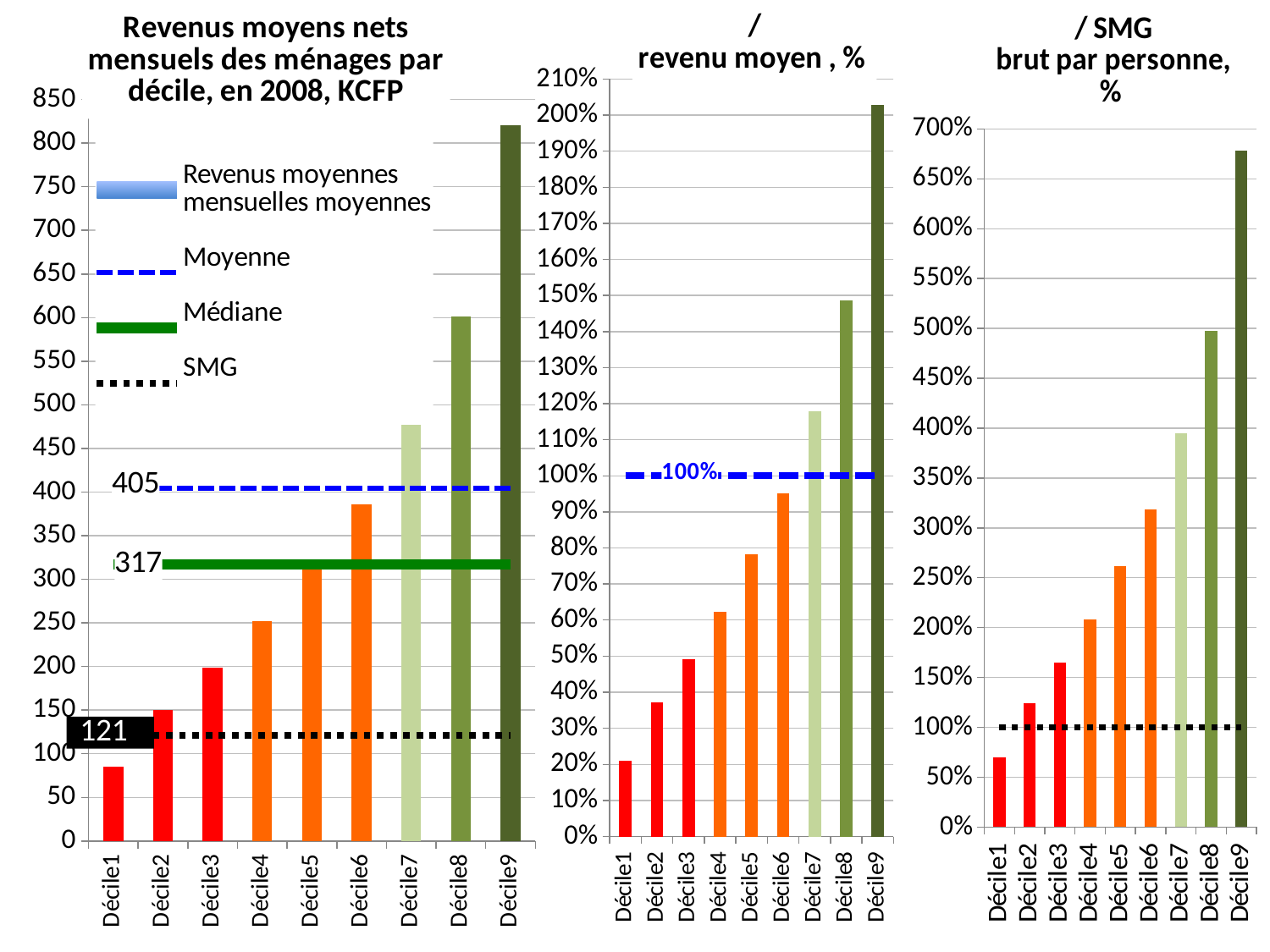

### Chart: /
revenu moyen , %

| Category | Revenu moyens par décile / Revenu moyen | Revenu moyen |
|---|---|---|
| Décile1 | 0.210340438677788 | 1.0 |
| Décile2 | 0.370713623725672 | 1.0 |
| Décile3 | 0.492186592523942 | 1.0 |
| Décile4 | 0.622915044794563 | 1.0 |
| Décile5 | 0.783031201729997 | 1.0 |
| Décile6 | 0.952528884769849 | 1.0 |
| Décile7 | 1.1798109360519 | 1.0 |
| Décile8 | 1.486643188137164 | 1.0 |
| Décile9 | 2.028166821130676 | 1.0 |

### Chart: Revenus moyens nets mensuels des ménages par décile, en 2008, KCFP

| Category | Revenus moyennes mensuelles moyennes | Moyenne | Médiane | SMG |
|---|---|---|---|---|
| Décile1 | 85.10899999999998 | 404.625 | 317.0 | 121.0 |
| Décile2 | 150.0 | 404.625 | 317.0 | 121.0 |
| Décile3 | 199.151 | 404.625 | 317.0 | 121.0 |
| Décile4 | 252.047 | 404.625 | 317.0 | 121.0 |
| Décile5 | 316.834 | 404.625 | 317.0 | 121.0 |
| Décile6 | 385.417 | 404.625 | 317.0 | 121.0 |
| Décile7 | 477.381 | 404.625 | 317.0 | 121.0 |
| Décile8 | 601.533 | 404.625 | 317.0 | 121.0 |
| Décile9 | 820.6469999999994 | 404.625 | 317.0 | 121.0 |

### Chart: / SMG
brut par personne, %

| Category | Revenu moyens par décile / SMG de 2008 | SMG |
|---|---|---|
| Décile1 | 0.703380165289256 | 1.0 |
| Décile2 | 1.239669421487603 | 1.0 |
| Décile3 | 1.645876033057851 | 1.0 |
| Décile4 | 2.08303305785124 | 1.0 |
| Décile5 | 2.618462809917355 | 1.0 |
| Décile6 | 3.185264462809917 | 1.0 |
| Décile7 | 3.945297520661157 | 1.0 |
| Décile8 | 4.97134710743802 | 1.0 |
| Décile9 | 6.782206611570248 | 1.0 |